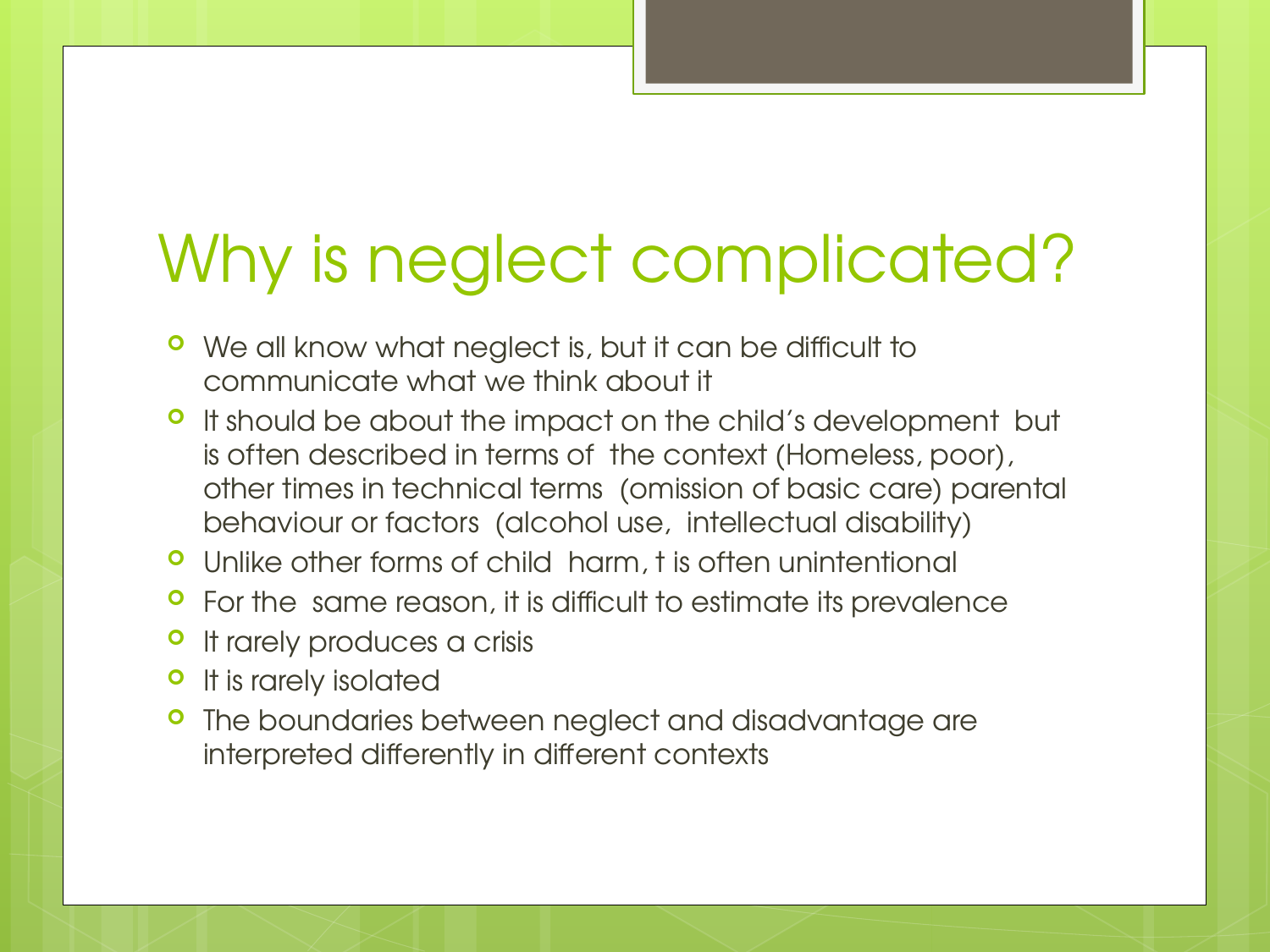

# Why is neglect complicated?
We all know what neglect is, but it can be difficult to communicate what we think about it
It should be about the impact on the child’s development  but is often described in terms of  the context (Homeless, poor),  other times in technical terms  (omission of basic care) parental behaviour or factors  (alcohol use,  intellectual disability)
Unlike other forms of child  harm, t is often unintentional
For the  same reason, it is difficult to estimate its prevalence
It rarely produces a crisis
It is rarely isolated
The boundaries between neglect and disadvantage are interpreted differently in different contexts